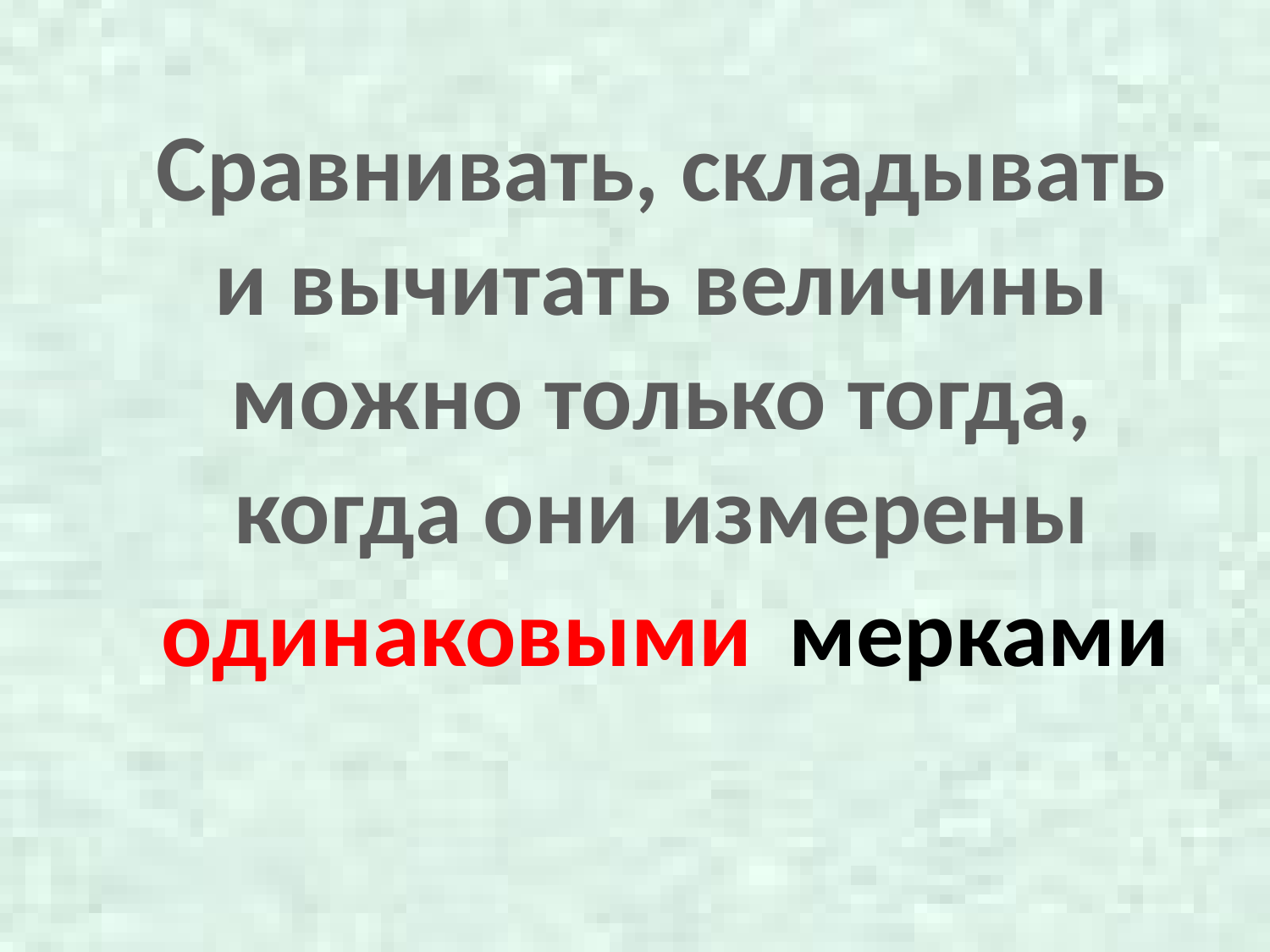

Сравнивать, складывать
и вычитать величины
можно только тогда,
когда они измерены

одинаковыми
мерками